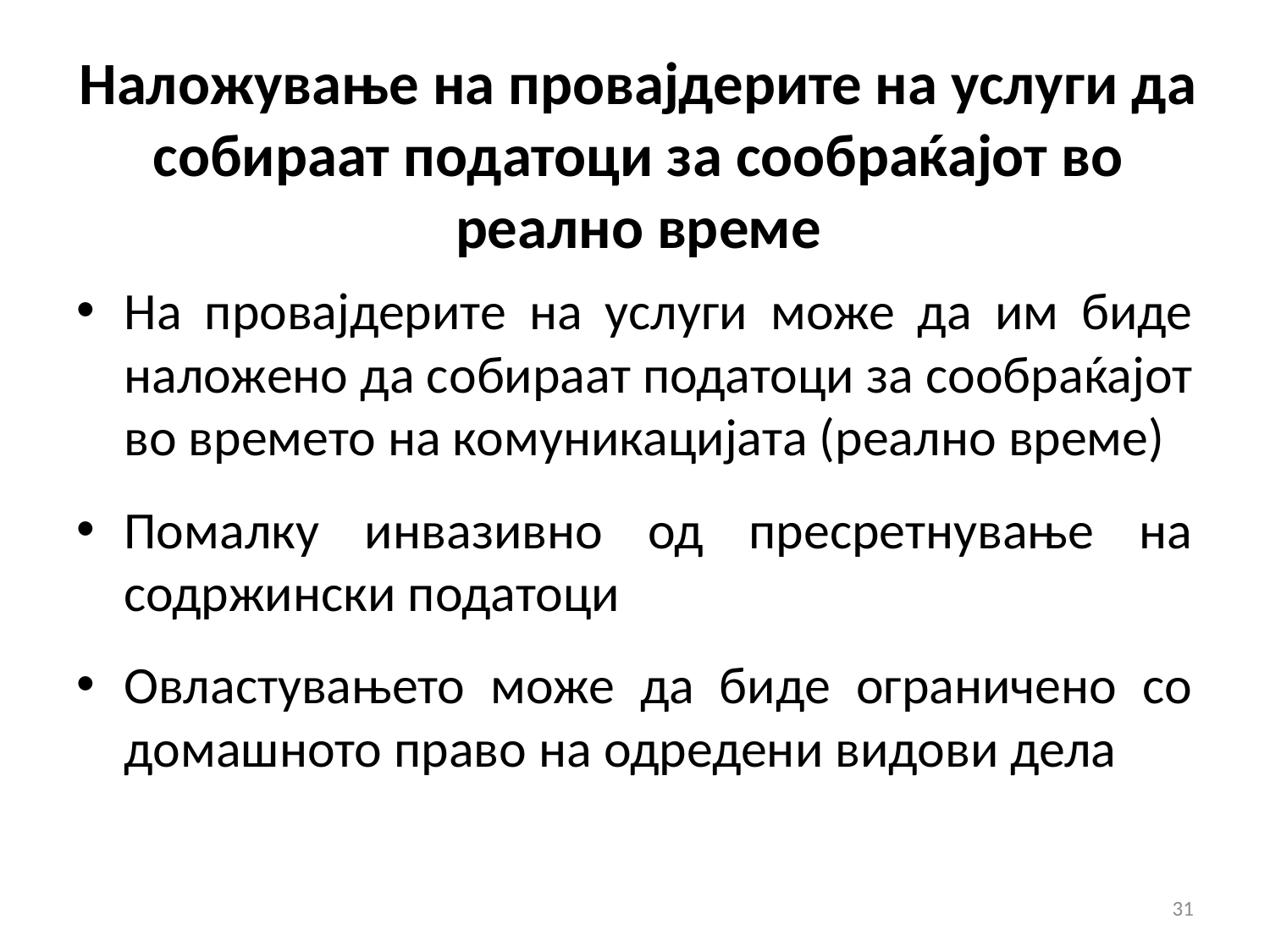

# Наложување на провајдерите на услуги да собираат податоци за сообраќајот во реално време
На провајдерите на услуги може да им биде наложено да собираат податоци за сообраќајот во времето на комуникацијата (реално време)
Помалку инвазивно од пресретнување на содржински податоци
Овластувањето може да биде ограничено со домашното право на одредени видови дела
31